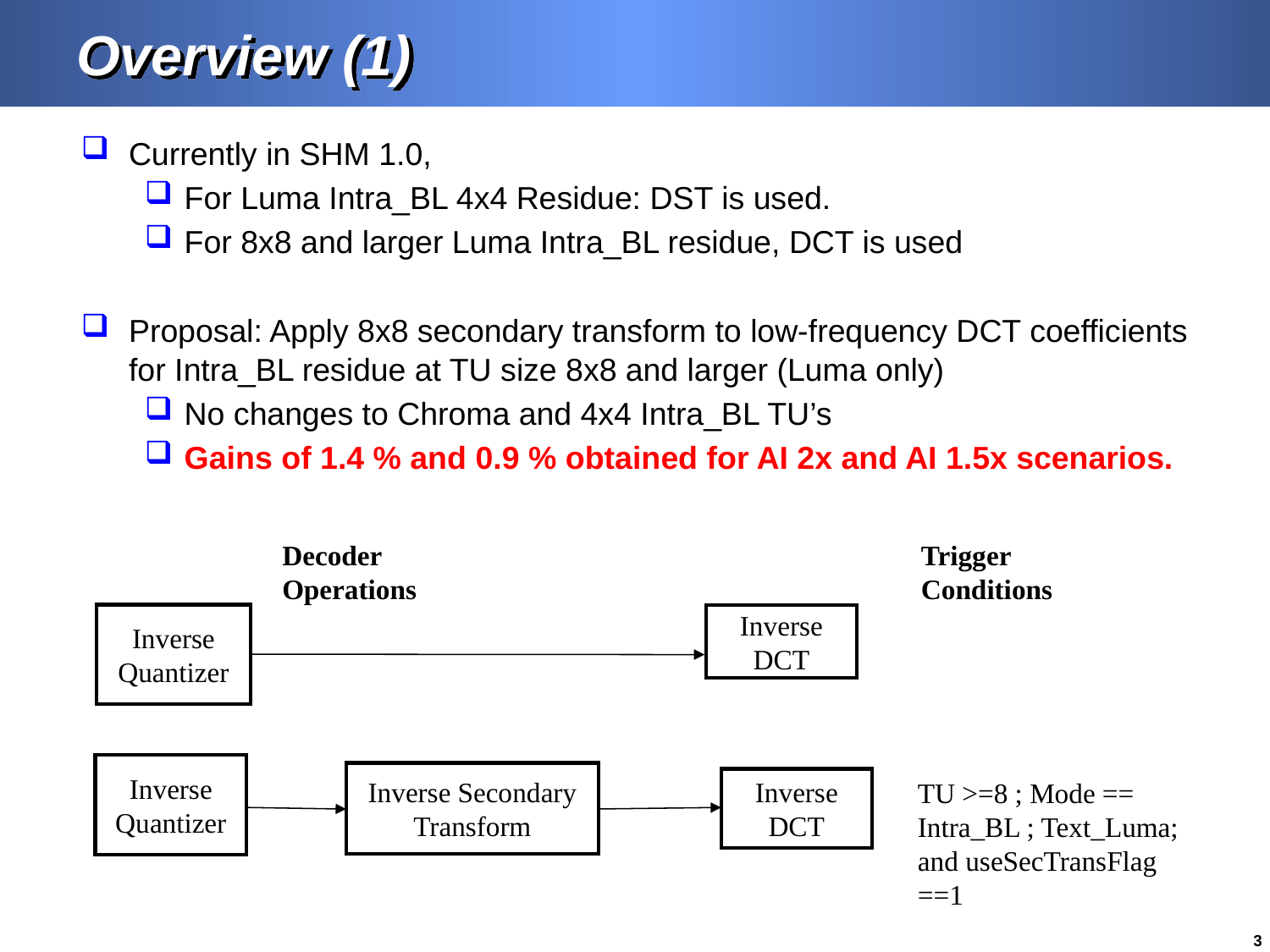

# Overview (1)
Currently in SHM 1.0,
For Luma Intra_BL 4x4 Residue: DST is used.
For 8x8 and larger Luma Intra_BL residue, DCT is used

Proposal: Apply 8x8 secondary transform to low-frequency DCT coefficients  for Intra_BL residue at TU size 8x8 and larger (Luma only)
No changes to Chroma and 4x4 Intra_BL TU’s
Gains of 1.4 % and 0.9 % obtained for AI 2x and AI 1.5x scenarios.
Decoder Operations
Trigger Conditions
Inverse Quantizer
Inverse DCT
Inverse Quantizer
Inverse Secondary Transform
Inverse DCT
TU >=8 ; Mode == Intra_BL ; Text_Luma;
and useSecTransFlag ==1
3